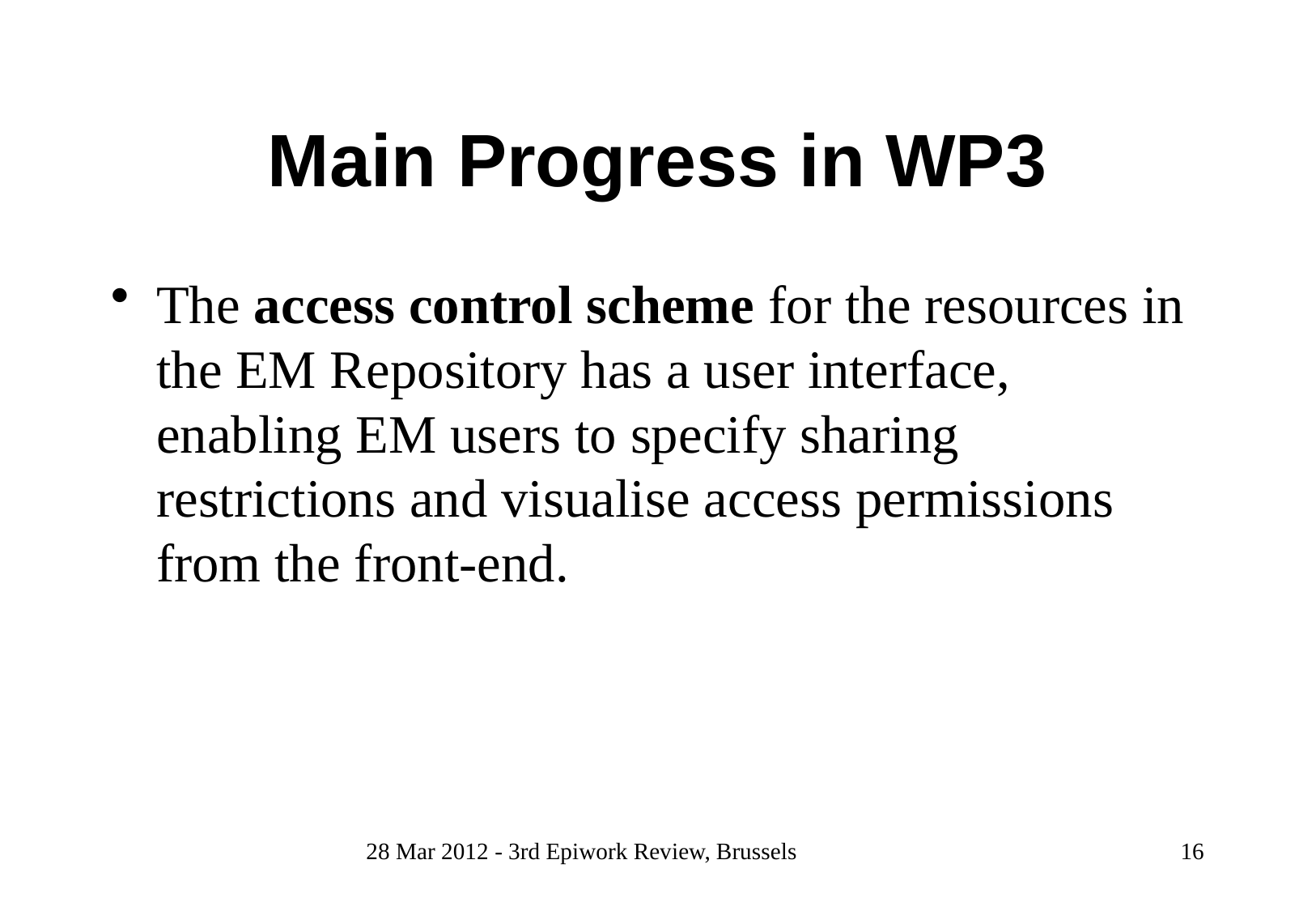

# Main Progress in WP3
The access control scheme for the resources in the EM Repository has a user interface, enabling EM users to specify sharing restrictions and visualise access permissions from the front-end.

28 Mar 2012 - 3rd Epiwork Review, Brussels
16